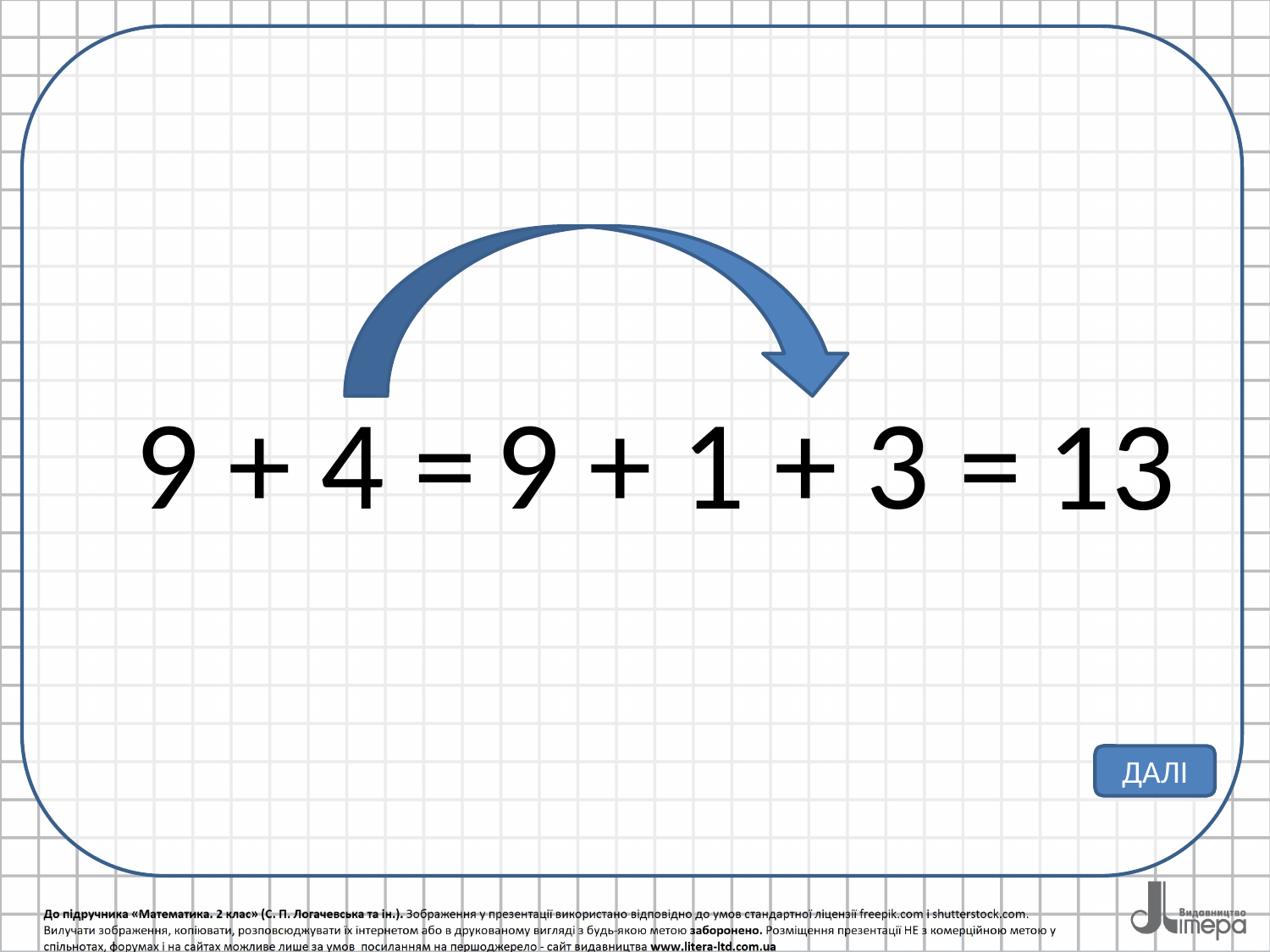

9 + 4 =
 9 + 1 + 3 =
13
ДАЛІ